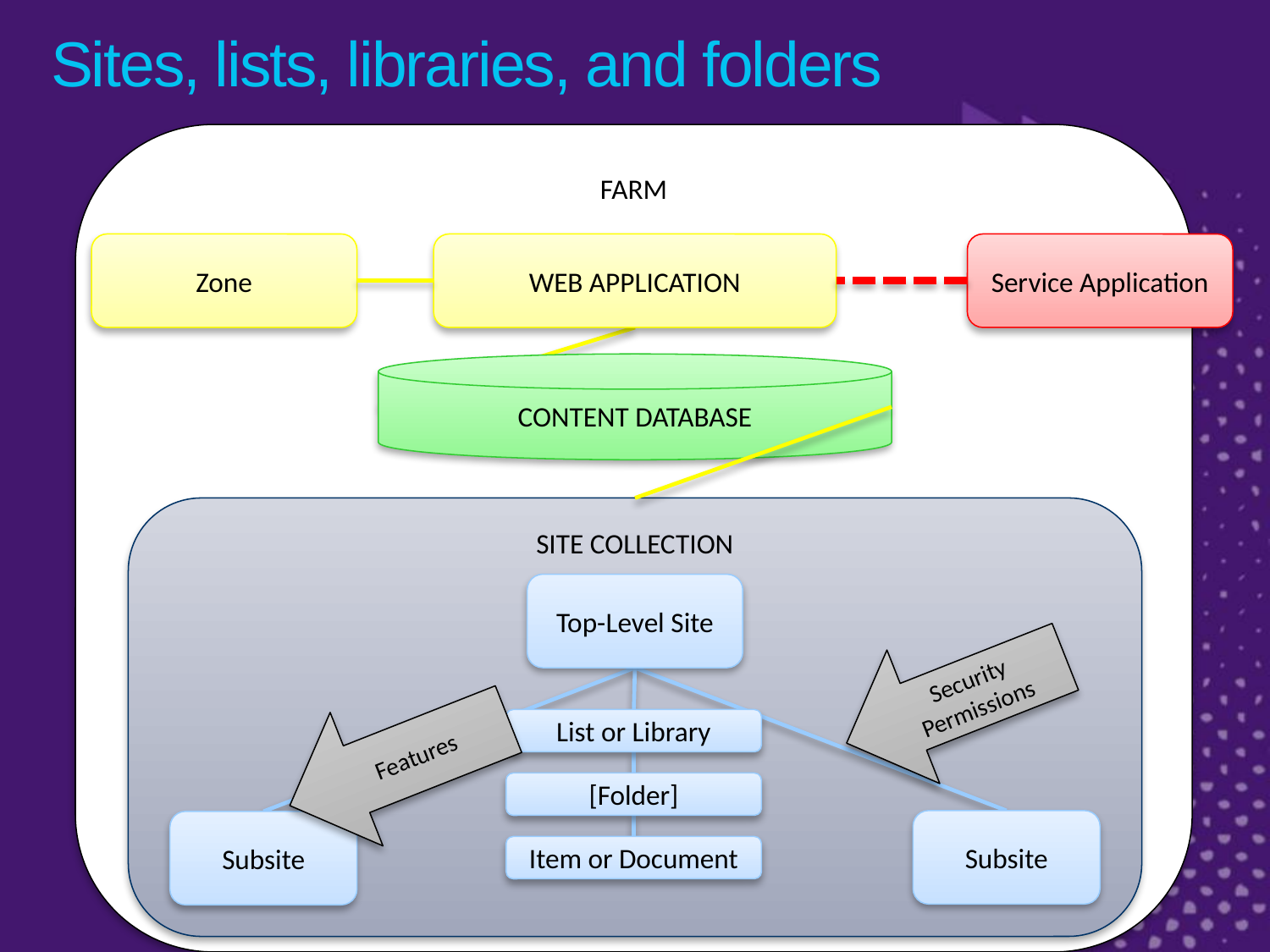

# Sites, lists, libraries, and folders
FARM
Zone
WEB APPLICATION
Service Application
CONTENT DATABASE
SITE COLLECTION
Top-Level Site
Security Permissions
Features
List or Library
[Folder]
Subsite
Subsite
Item or Document